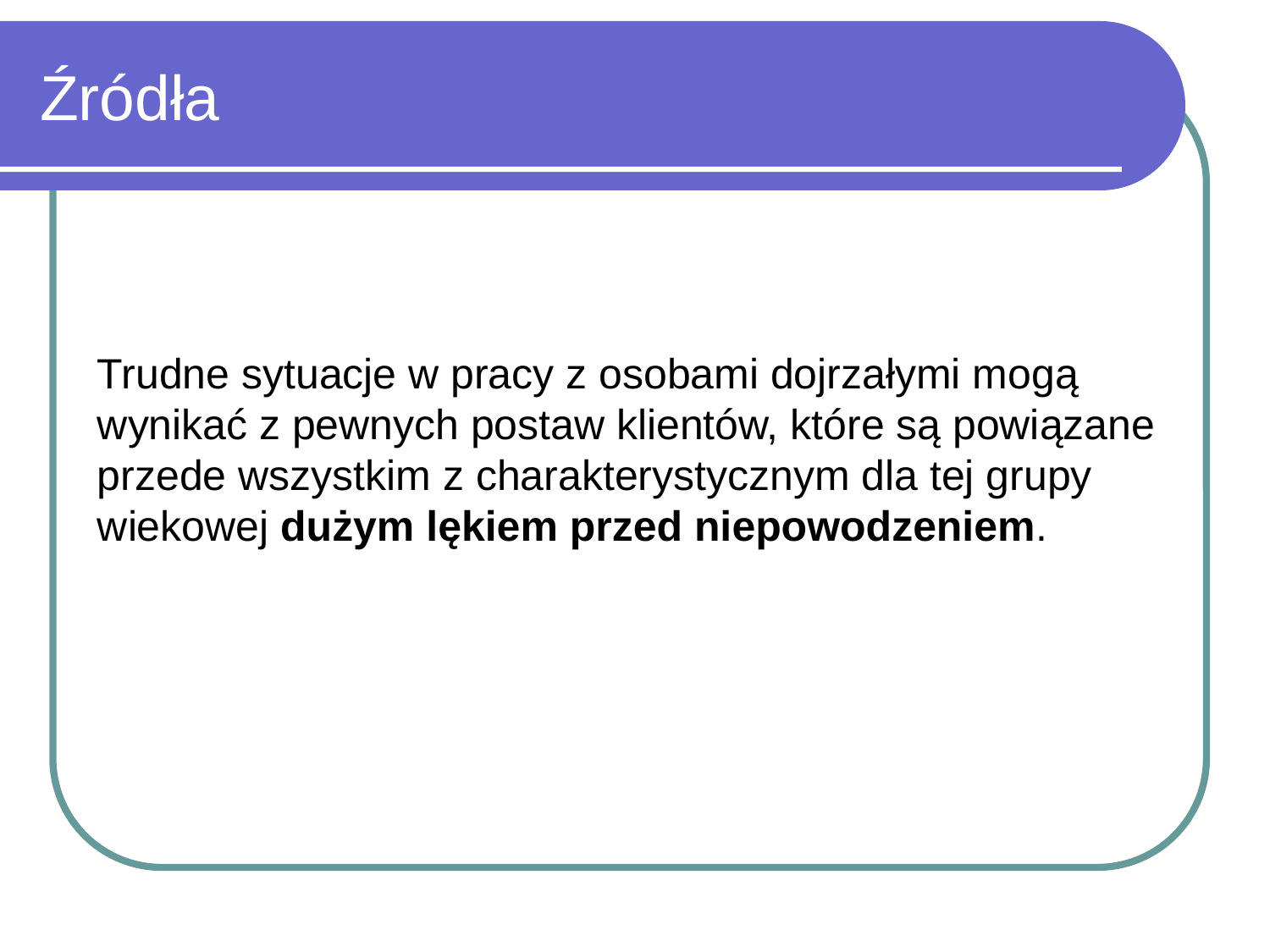

# Źródła

Trudne sytuacje w pracy z osobami dojrzałymi mogą wynikać z pewnych postaw klientów, które są powiązane przede wszystkim z charakterystycznym dla tej grupy wiekowej dużym lękiem przed niepowodzeniem.